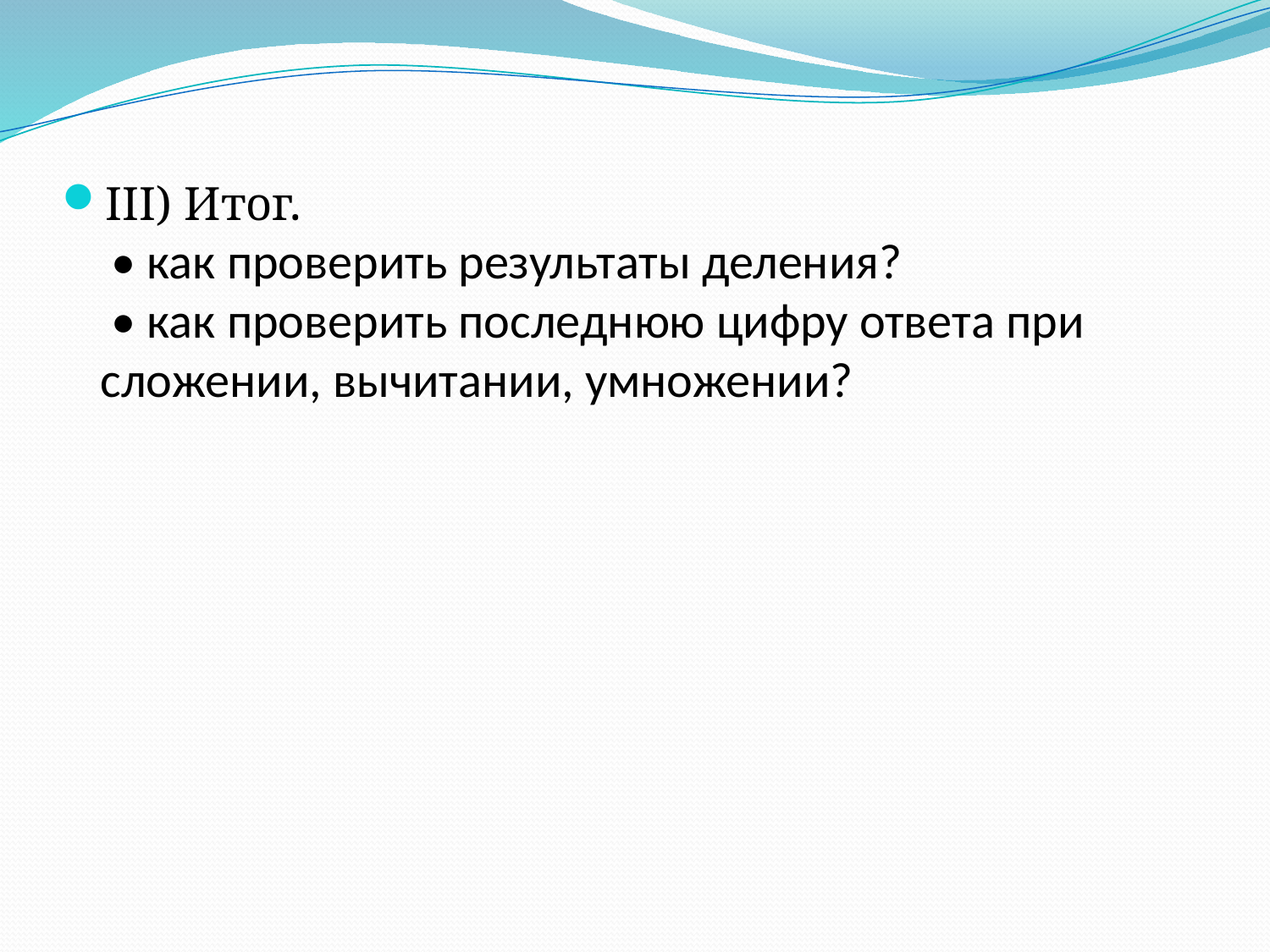

III) Итог.
 • как проверить результаты деления?
 • как проверить последнюю цифру ответа при сложении, вычитании, умножении?